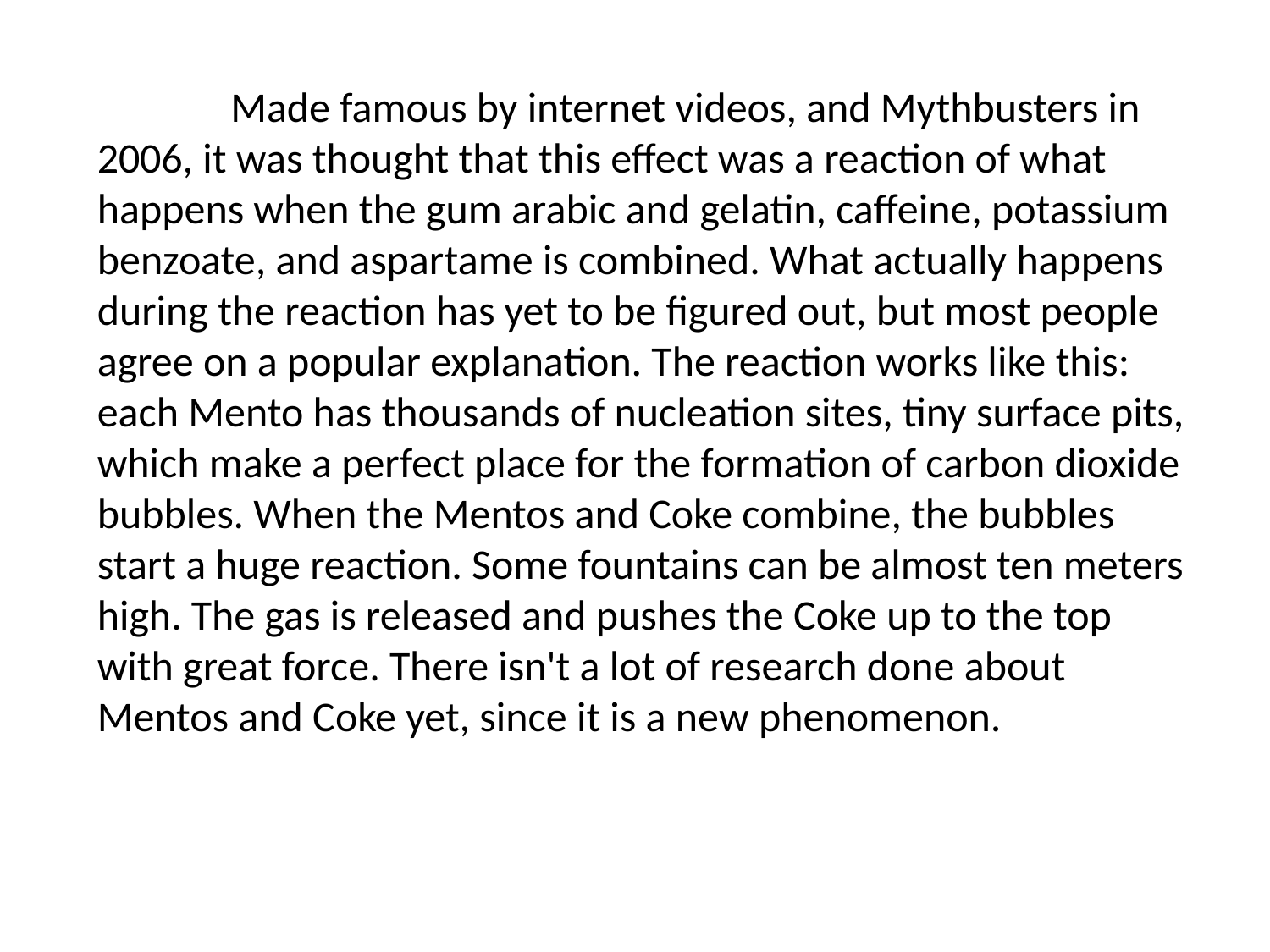

Made famous by internet videos, and Mythbusters in 2006, it was thought that this effect was a reaction of what happens when the gum arabic and gelatin, caffeine, potassium benzoate, and aspartame is combined. What actually happens during the reaction has yet to be figured out, but most people agree on a popular explanation. The reaction works like this: each Mento has thousands of nucleation sites, tiny surface pits, which make a perfect place for the formation of carbon dioxide bubbles. When the Mentos and Coke combine, the bubbles start a huge reaction. Some fountains can be almost ten meters high. The gas is released and pushes the Coke up to the top with great force. There isn't a lot of research done about Mentos and Coke yet, since it is a new phenomenon.